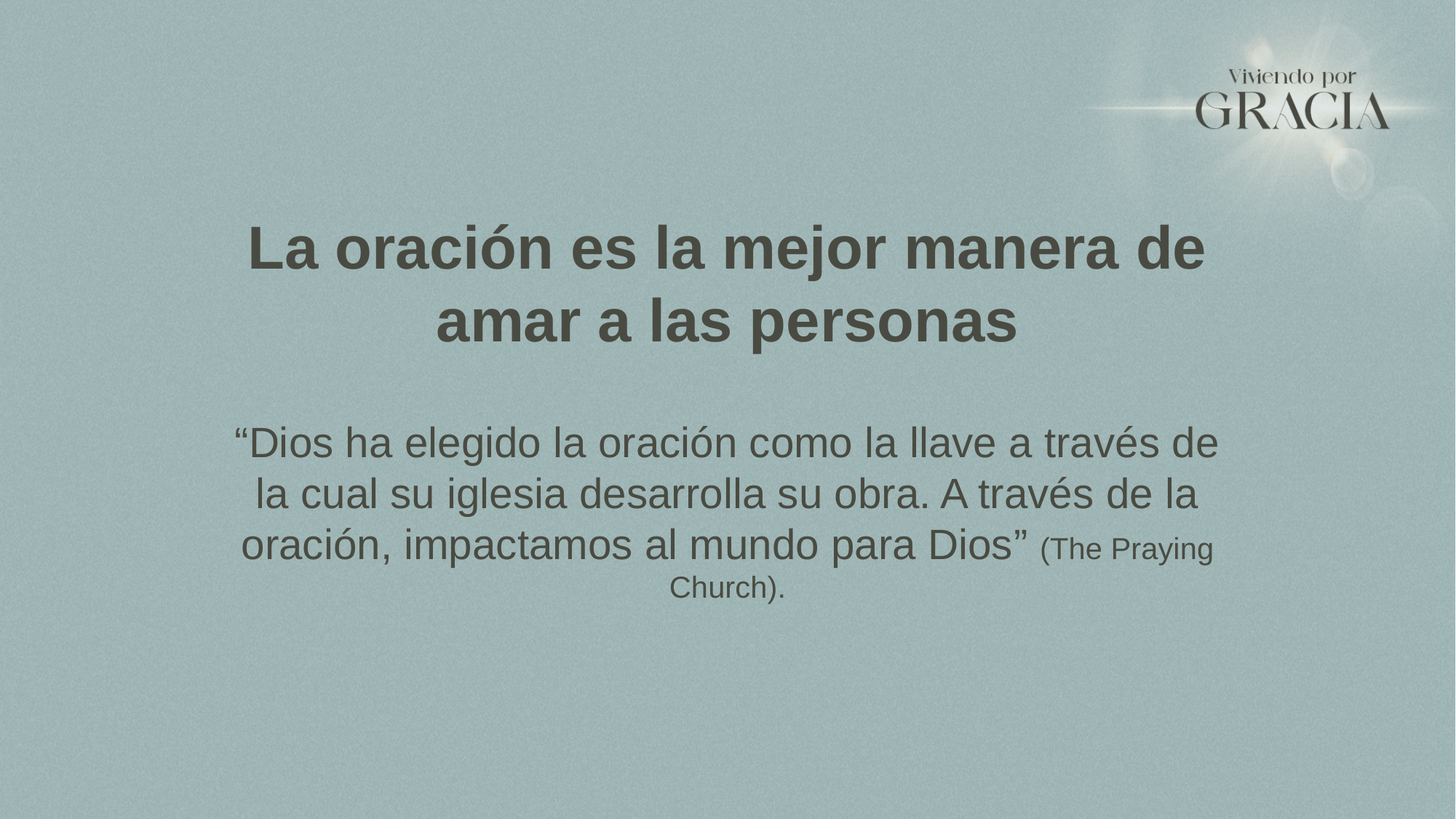

La oración es la mejor manera de amar a las personas
“Dios ha elegido la oración como la llave a través de la cual su iglesia desarrolla su obra. A través de la oración, impactamos al mundo para Dios” (The Praying Church).